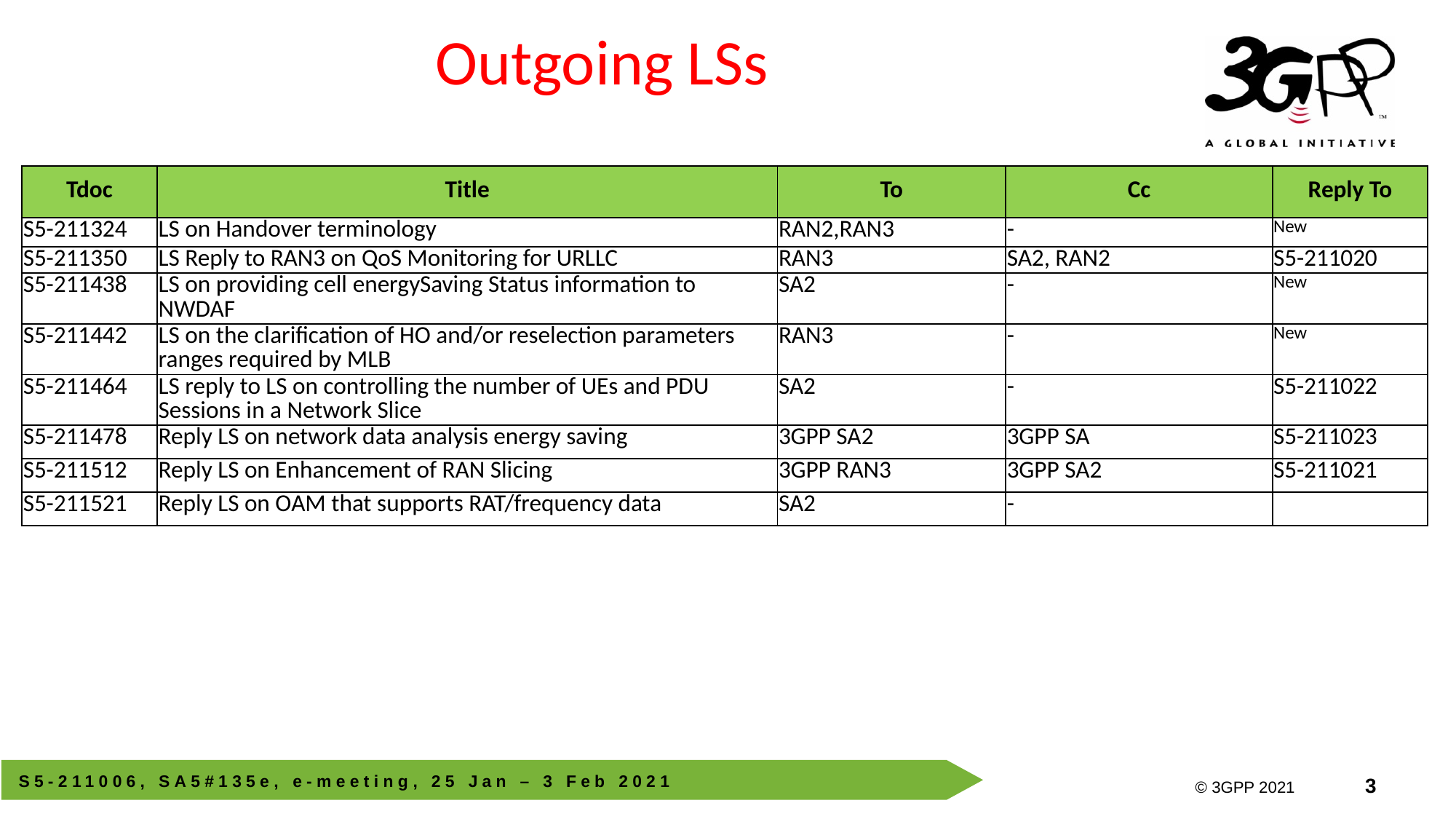

# Outgoing LSs
| Tdoc | Title | To | Cc | Reply To |
| --- | --- | --- | --- | --- |
| S5-211324 | LS on Handover terminology | RAN2,RAN3 | - | New |
| S5-211350 | LS Reply to RAN3 on QoS Monitoring for URLLC | RAN3 | SA2, RAN2 | S5-211020 |
| S5-211438 | LS on providing cell energySaving Status information to NWDAF | SA2 | - | New |
| S5-211442 | LS on the clarification of HO and/or reselection parameters ranges required by MLB | RAN3 | - | New |
| S5-211464 | LS reply to LS on controlling the number of UEs and PDU Sessions in a Network Slice | SA2 | - | S5-211022 |
| S5-211478 | Reply LS on network data analysis energy saving | 3GPP SA2 | 3GPP SA | S5-211023 |
| S5-211512 | Reply LS on Enhancement of RAN Slicing | 3GPP RAN3 | 3GPP SA2 | S5-211021 |
| S5-211521 | Reply LS on OAM that supports RAT/frequency data | SA2 | - |  |